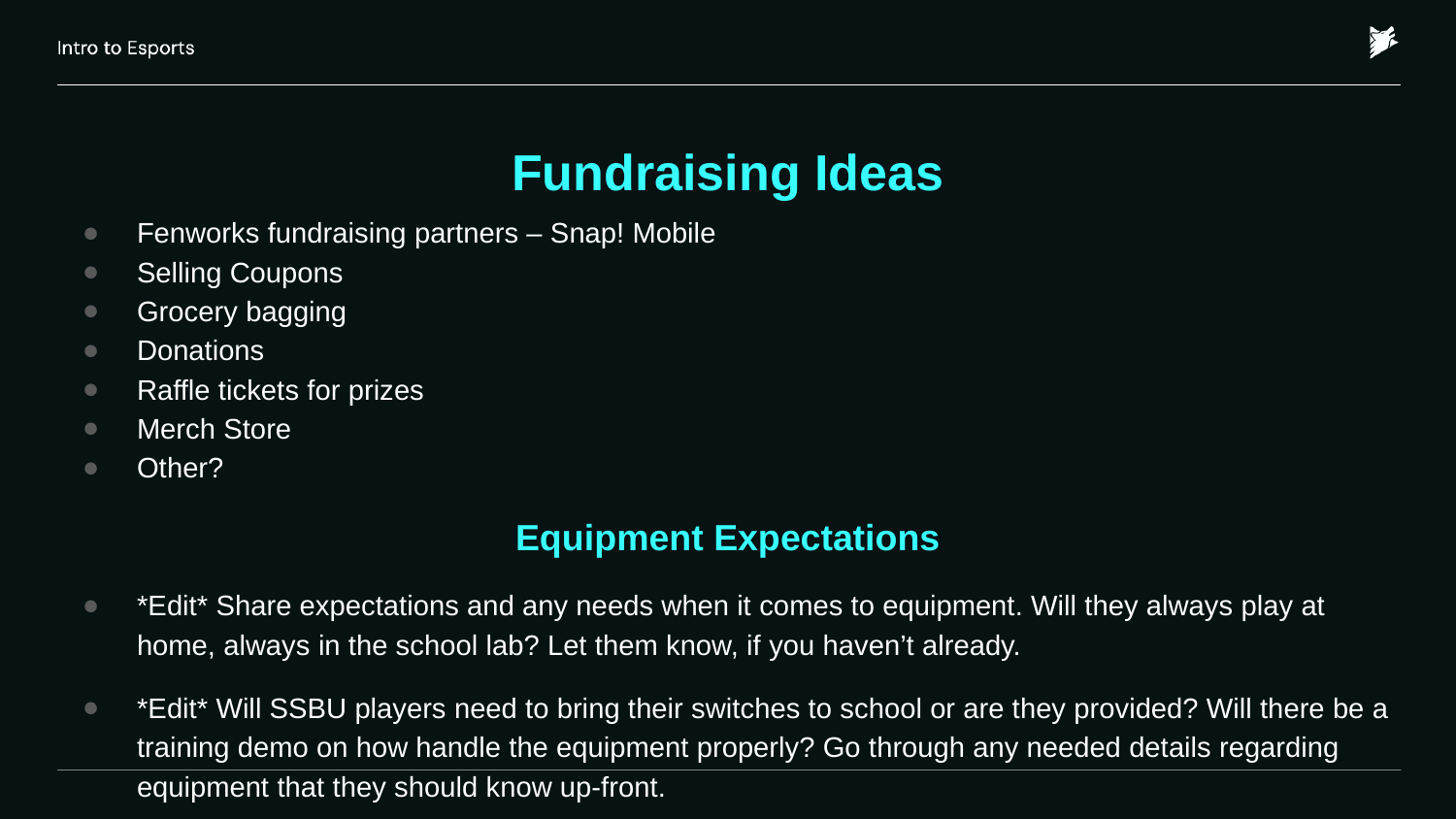

# Fundraising Ideas
Fenworks fundraising partners – Snap! Mobile
Selling Coupons
Grocery bagging
Donations
Raffle tickets for prizes
Merch Store
Other?
Equipment Expectations
*Edit* Share expectations and any needs when it comes to equipment. Will they always play at home, always in the school lab? Let them know, if you haven’t already.
*Edit* Will SSBU players need to bring their switches to school or are they provided? Will there be a training demo on how handle the equipment properly? Go through any needed details regarding equipment that they should know up-front.